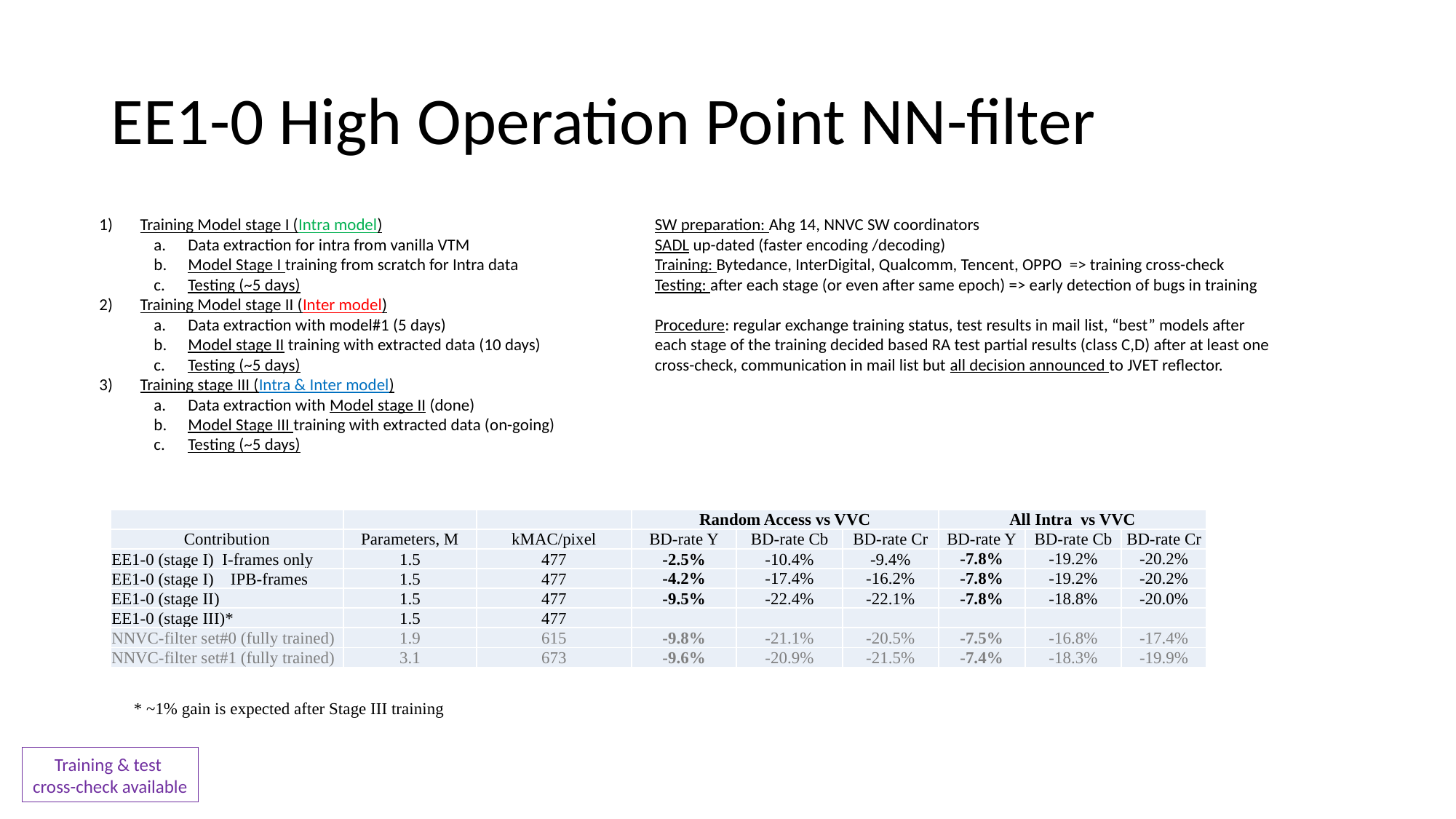

# EE1-0 High Operation Point NN-filter
Training Model stage I (Intra model)
Data extraction for intra from vanilla VTM
Model Stage I training from scratch for Intra data
Testing (~5 days)
Training Model stage II (Inter model)
Data extraction with model#1 (5 days)
Model stage II training with extracted data (10 days)
Testing (~5 days)
Training stage III (Intra & Inter model)
Data extraction with Model stage II (done)
Model Stage III training with extracted data (on-going)
Testing (~5 days)
SW preparation: Ahg 14, NNVC SW coordinators
SADL up-dated (faster encoding /decoding)
Training: Bytedance, InterDigital, Qualcomm, Tencent, OPPO  => training cross-check
Testing: after each stage (or even after same epoch) => early detection of bugs in training

Procedure: regular exchange training status, test results in mail list, “best” models after each stage of the training decided based RA test partial results (class C,D) after at least one cross-check, communication in mail list but all decision announced to JVET reflector.
|  |  |  | Random Access vs VVC |  |  | All Intra vs VVC |  |  |
| --- | --- | --- | --- | --- | --- | --- | --- | --- |
| Contribution | Parameters, M | kMAC/pixel | BD-rate Y | BD-rate Cb | BD-rate Cr | BD-rate Y | BD-rate Cb | BD-rate Cr |
| EE1-0 (stage I) I-frames only | 1.5 | 477 | -2.5% | -10.4% | -9.4% | -7.8% | -19.2% | -20.2% |
| EE1-0 (stage I) IPB-frames | 1.5 | 477 | -4.2% | -17.4% | -16.2% | -7.8% | -19.2% | -20.2% |
| EE1-0 (stage II) | 1.5 | 477 | -9.5% | -22.4% | -22.1% | -7.8% | -18.8% | -20.0% |
| EE1-0 (stage III)\* | 1.5 | 477 |  |  |  |  |  |  |
| NNVC-filter set#0 (fully trained) | 1.9 | 615 | -9.8% | -21.1% | -20.5% | -7.5% | -16.8% | -17.4% |
| NNVC-filter set#1 (fully trained) | 3.1 | 673 | -9.6% | -20.9% | -21.5% | -7.4% | -18.3% | -19.9% |
* ~1% gain is expected after Stage III training
Training & test
cross-check available